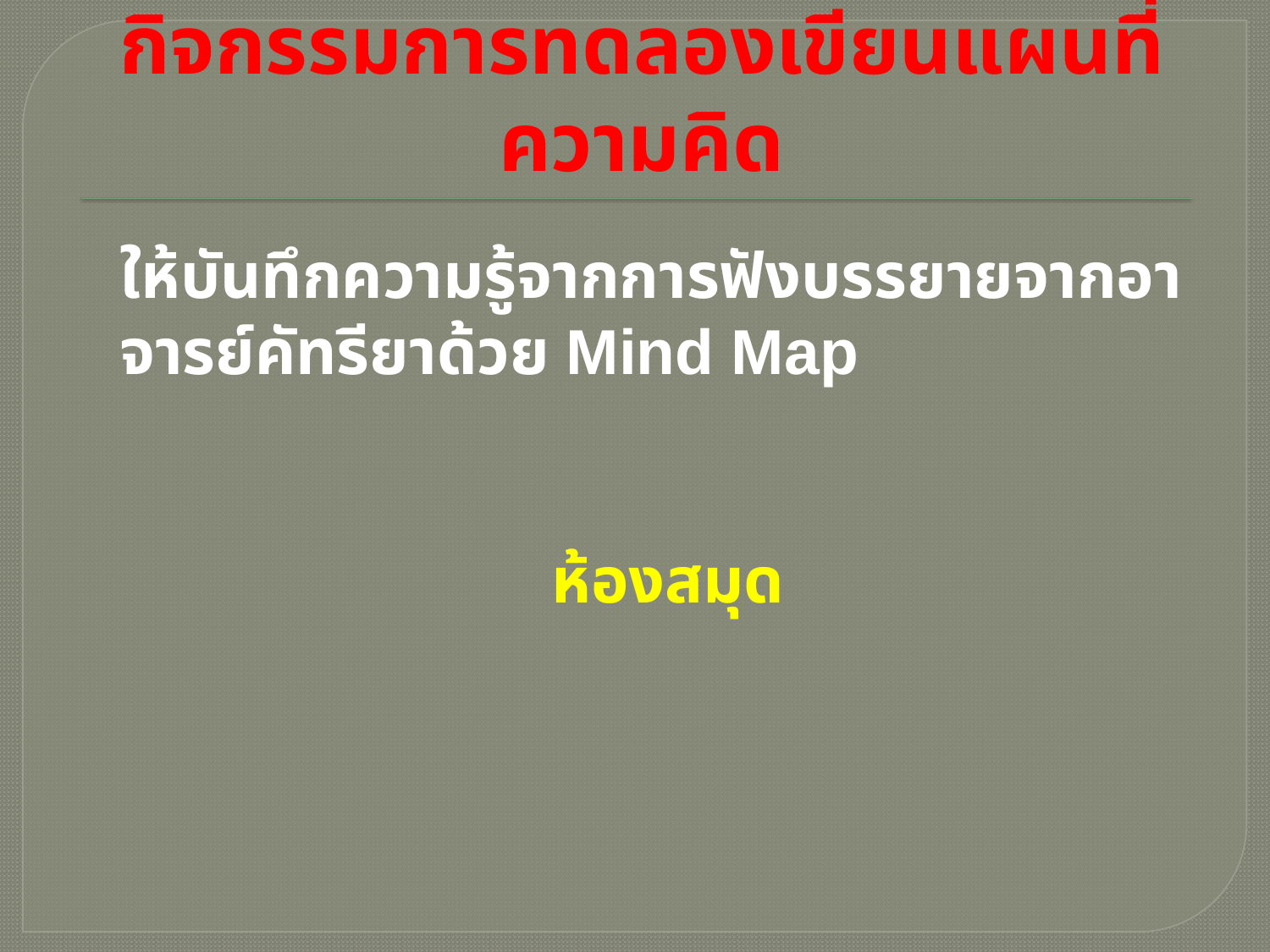

# กิจกรรมการทดลองเขียนแผนที่ความคิด
ให้บันทึกความรู้จากการฟังบรรยายจากอาจารย์คัทรียาด้วย Mind Map

ห้องสมุด